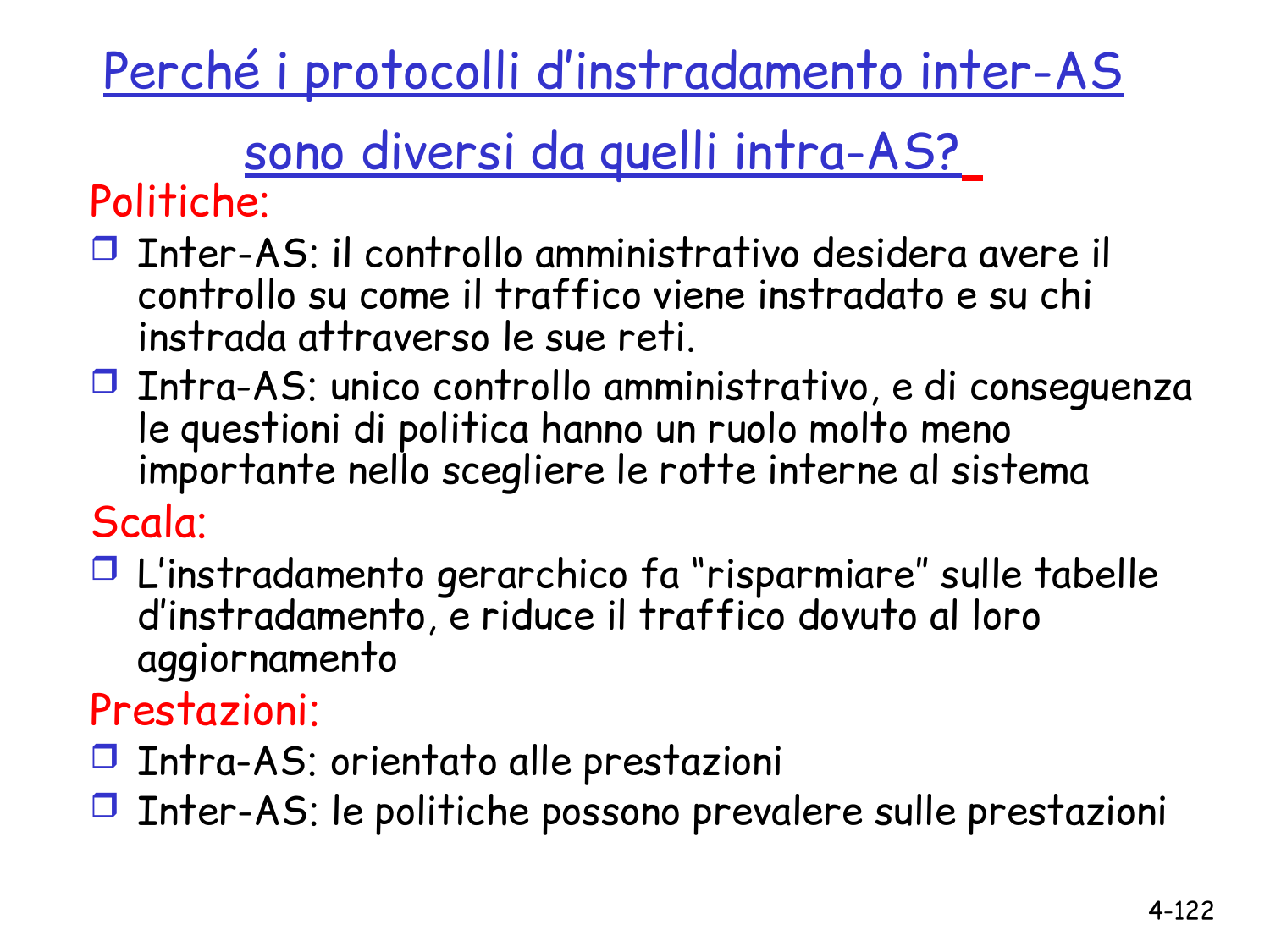

# Perché i protocolli d’instradamento inter-AS sono diversi da quelli intra-AS?
Politiche:
Inter-AS: il controllo amministrativo desidera avere il controllo su come il traffico viene instradato e su chi instrada attraverso le sue reti.
Intra-AS: unico controllo amministrativo, e di conseguenza le questioni di politica hanno un ruolo molto meno importante nello scegliere le rotte interne al sistema
Scala:
L’instradamento gerarchico fa “risparmiare” sulle tabelle d’instradamento, e riduce il traffico dovuto al loro aggiornamento
Prestazioni:
Intra-AS: orientato alle prestazioni
Inter-AS: le politiche possono prevalere sulle prestazioni
4-122